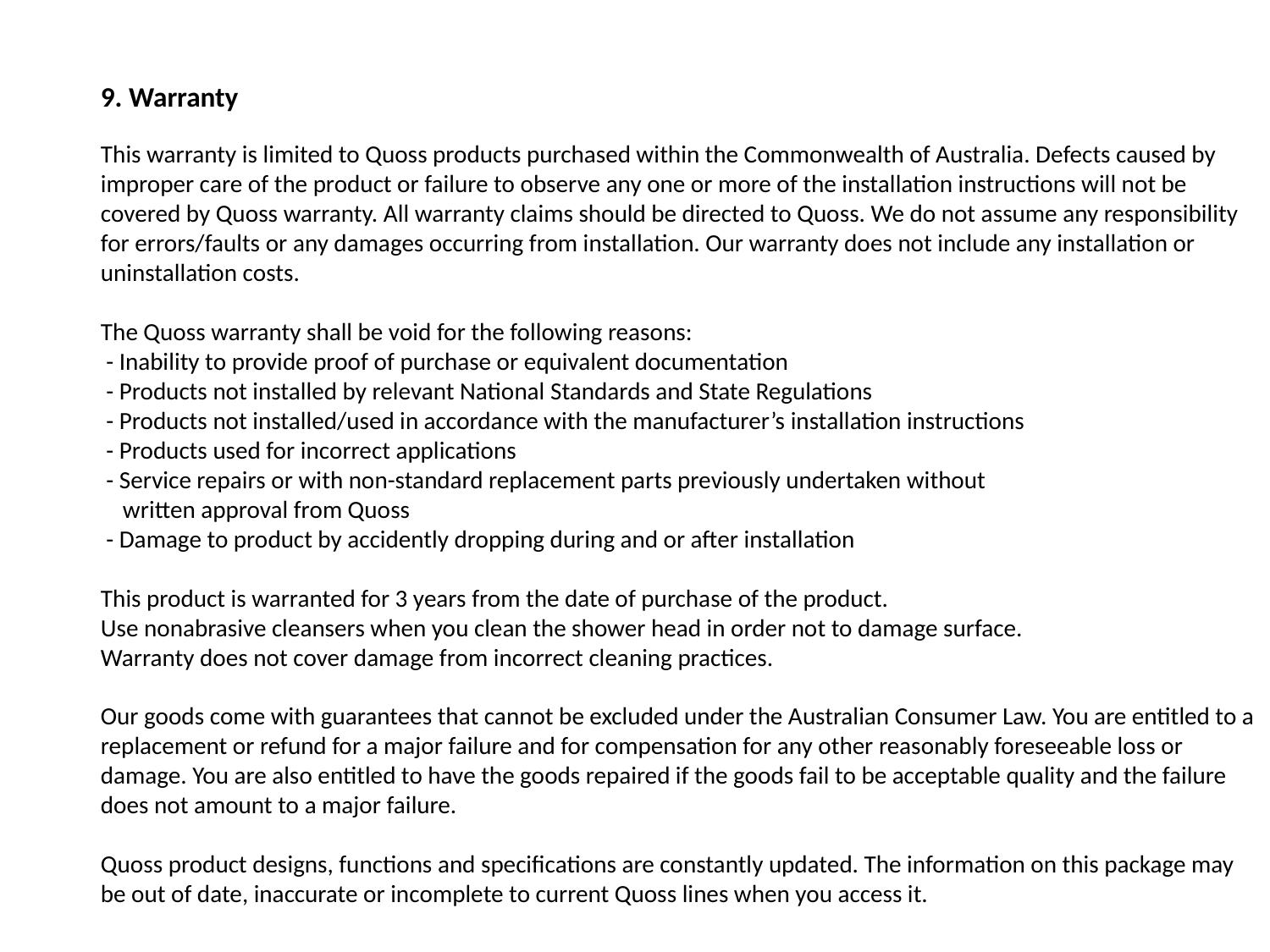

9. Warranty

This warranty is limited to Quoss products purchased within the Commonwealth of Australia. Defects caused by improper care of the product or failure to observe any one or more of the installation instructions will not be covered by Quoss warranty. All warranty claims should be directed to Quoss. We do not assume any responsibility for errors/faults or any damages occurring from installation. Our warranty does not include any installation or uninstallation costs.

The Quoss warranty shall be void for the following reasons:
 - Inability to provide proof of purchase or equivalent documentation
 - Products not installed by relevant National Standards and State Regulations
 - Products not installed/used in accordance with the manufacturer’s installation instructions
 - Products used for incorrect applications
 - Service repairs or with non-standard replacement parts previously undertaken without
    written approval from Quoss
 - Damage to product by accidently dropping during and or after installation

This product is warranted for 3 years from the date of purchase of the product.
Use nonabrasive cleansers when you clean the shower head in order not to damage surface.
Warranty does not cover damage from incorrect cleaning practices.

Our goods come with guarantees that cannot be excluded under the Australian Consumer Law. You are entitled to a replacement or refund for a major failure and for compensation for any other reasonably foreseeable loss or damage. You are also entitled to have the goods repaired if the goods fail to be acceptable quality and the failure does not amount to a major failure.

Quoss product designs, functions and specifications are constantly updated. The information on this package may be out of date, inaccurate or incomplete to current Quoss lines when you access it.